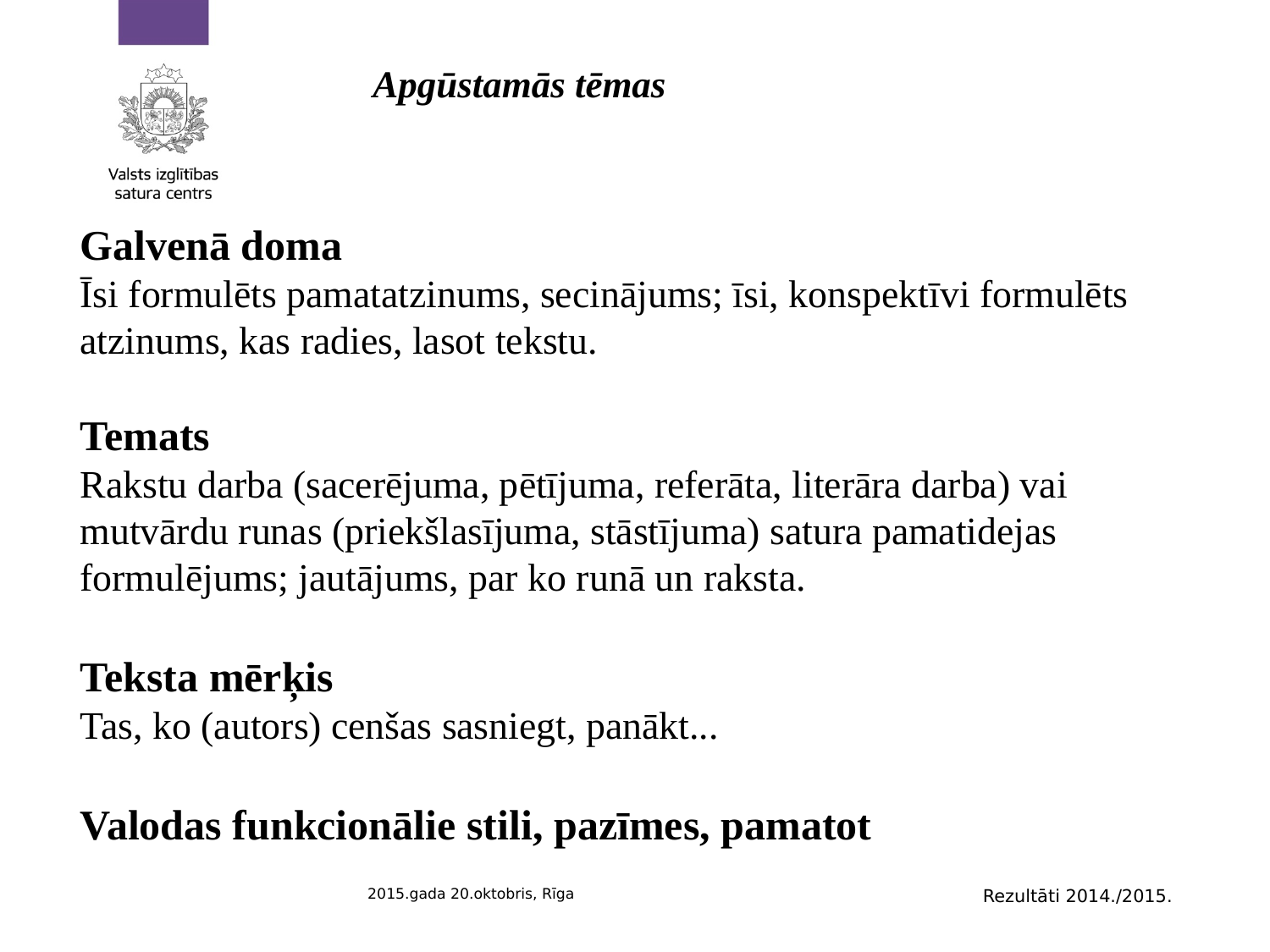

# Apgūstamās tēmas
Galvenā doma
Īsi formulēts pamatatzinums, secinājums; īsi, konspektīvi formulēts atzinums, kas radies, lasot tekstu.
Temats
Rakstu darba (sacerējuma, pētījuma, referāta, literāra darba) vai mutvārdu runas (priekšlasījuma, stāstījuma) satura pamatidejas formulējums; jautājums, par ko runā un raksta.

Teksta mērķis
Tas, ko (autors) cenšas sasniegt, panākt...

Valodas funkcionālie stili, pazīmes, pamatot
2015.gada 20.oktobris, Rīga
Rezultāti 2014./2015.